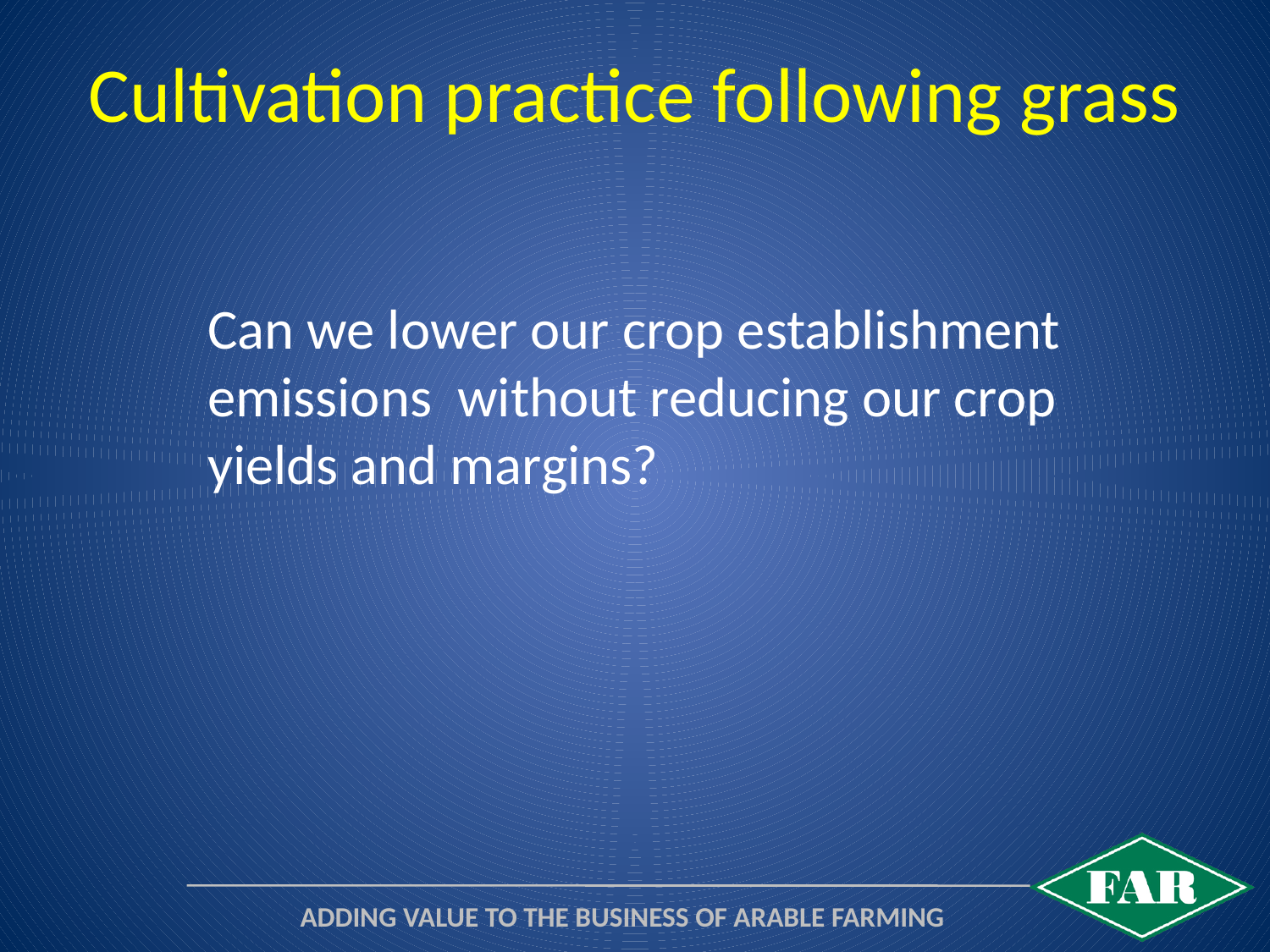

# Cultivation practice following grass
Can we lower our crop establishment emissions  without reducing our crop yields and margins?